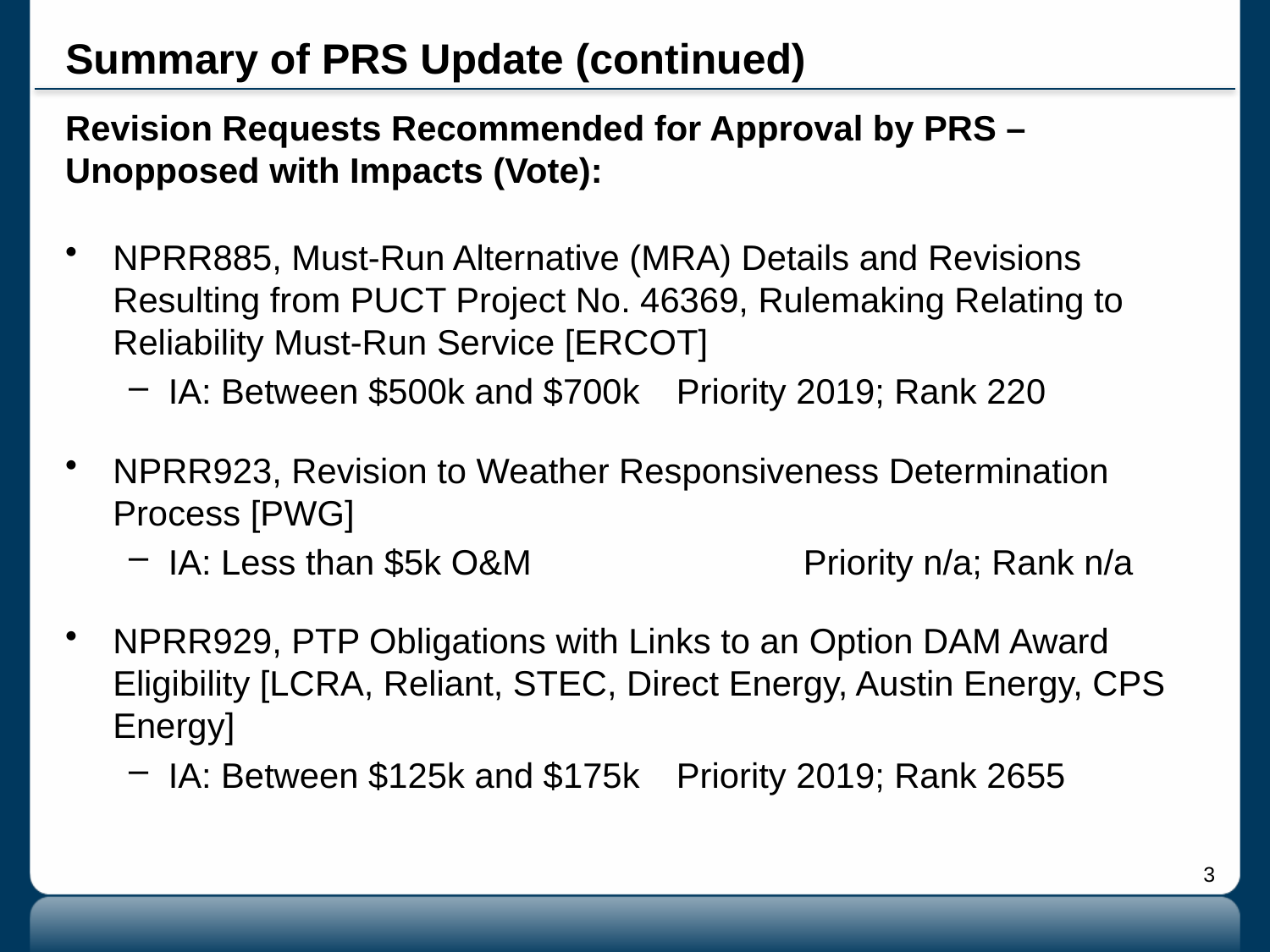

# Summary of PRS Update (continued)
Revision Requests Recommended for Approval by PRS – Unopposed with Impacts (Vote):

NPRR885, Must-Run Alternative (MRA) Details and Revisions Resulting from PUCT Project No. 46369, Rulemaking Relating to Reliability Must-Run Service [ERCOT]
IA: Between $500k and $700k	Priority 2019; Rank 220

NPRR923, Revision to Weather Responsiveness Determination Process [PWG]
IA: Less than $5k O&M			Priority n/a; Rank n/a

NPRR929, PTP Obligations with Links to an Option DAM Award Eligibility [LCRA, Reliant, STEC, Direct Energy, Austin Energy, CPS Energy]
IA: Between $125k and $175k	Priority 2019; Rank 2655